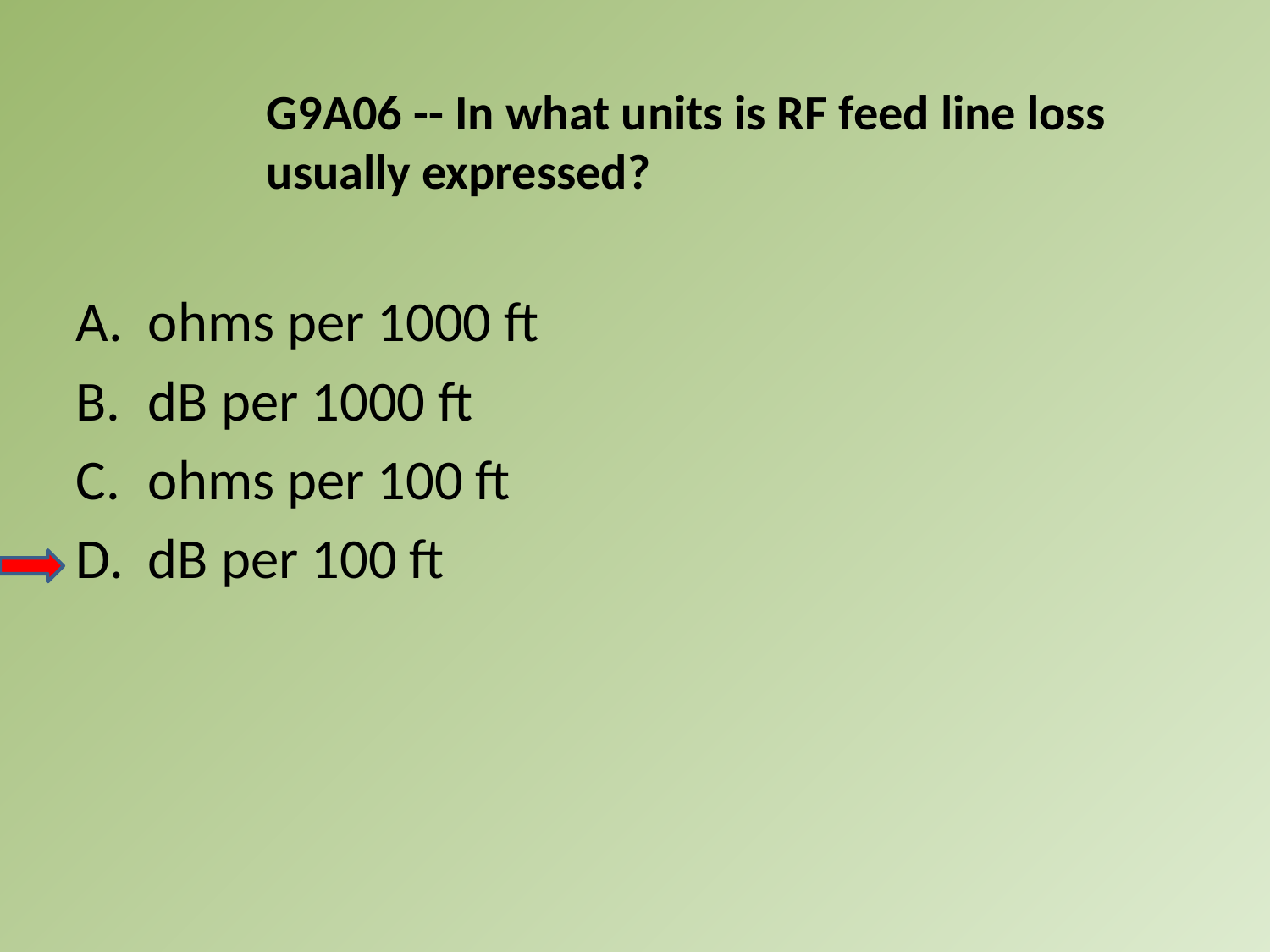

G9A06 -- In what units is RF feed line loss usually expressed?
A.	ohms per 1000 ft
B.	dB per 1000 ft
C.	ohms per 100 ft
D.	dB per 100 ft